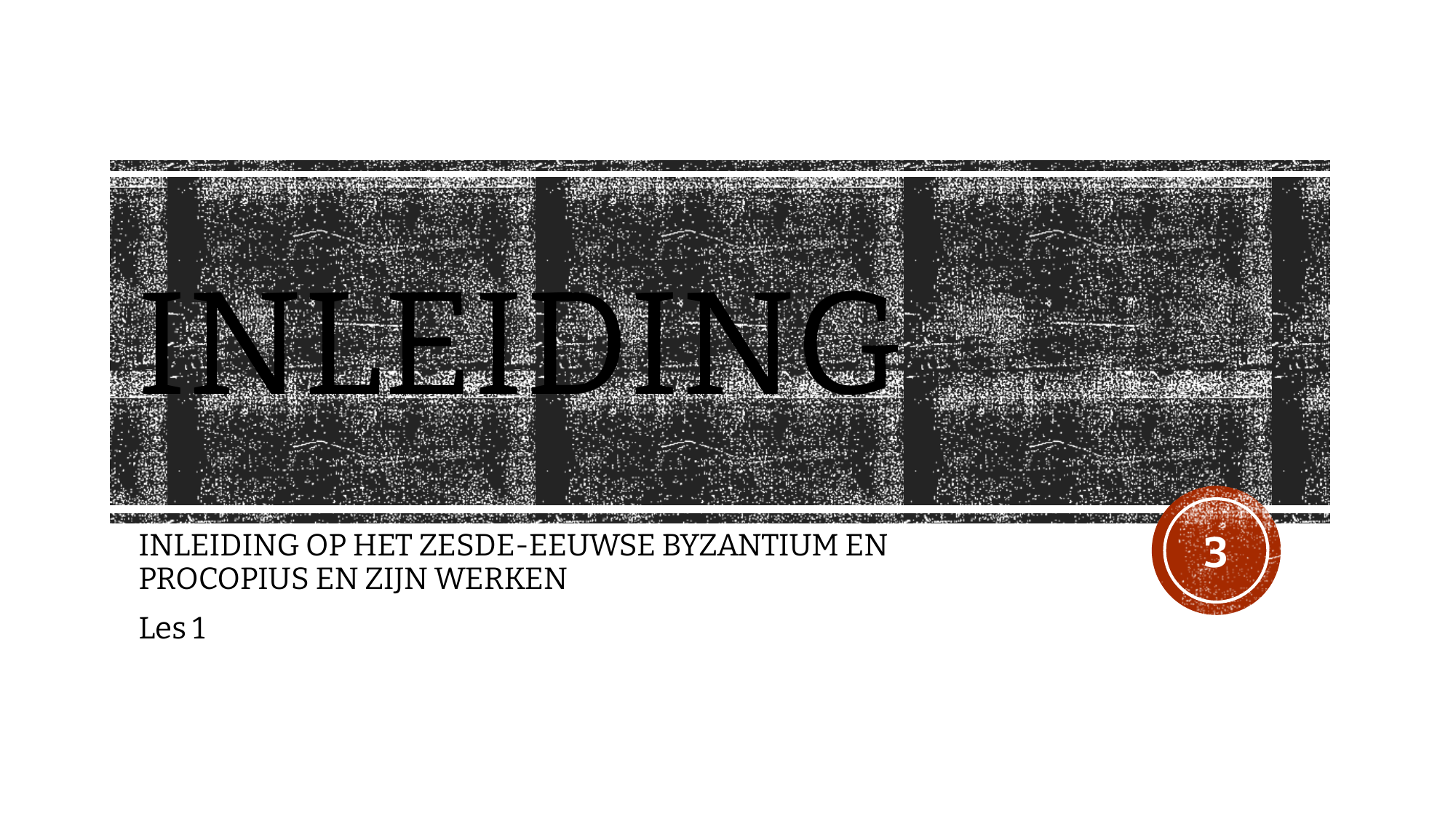

# Inleiding
3
INLEIDING OP HET ZESDE-EEUWSE BYZANTIUM EN PROCOPIUS EN ZIJN WERKEN
Les 1